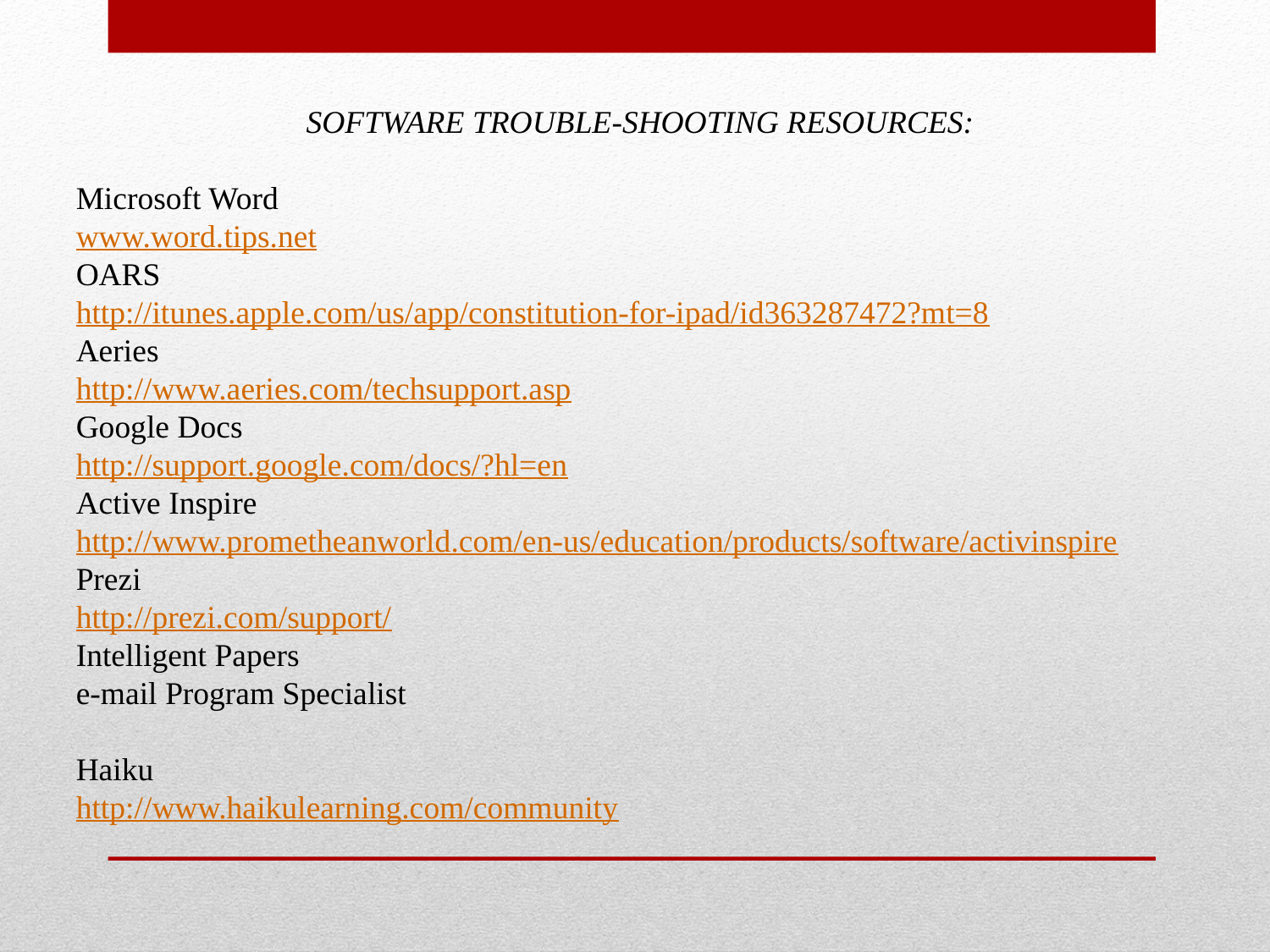

SOFTWARE TROUBLE-SHOOTING RESOURCES:

Microsoft Word
www.word.tips.net
OARS
http://itunes.apple.com/us/app/constitution-for-ipad/id363287472?mt=8
Aeries
http://www.aeries.com/techsupport.asp
Google Docs
http://support.google.com/docs/?hl=en
Active Inspire
http://www.prometheanworld.com/en-us/education/products/software/activinspire
Prezi
http://prezi.com/support/
Intelligent Papers
e-mail Program Specialist

Haiku
http://www.haikulearning.com/community